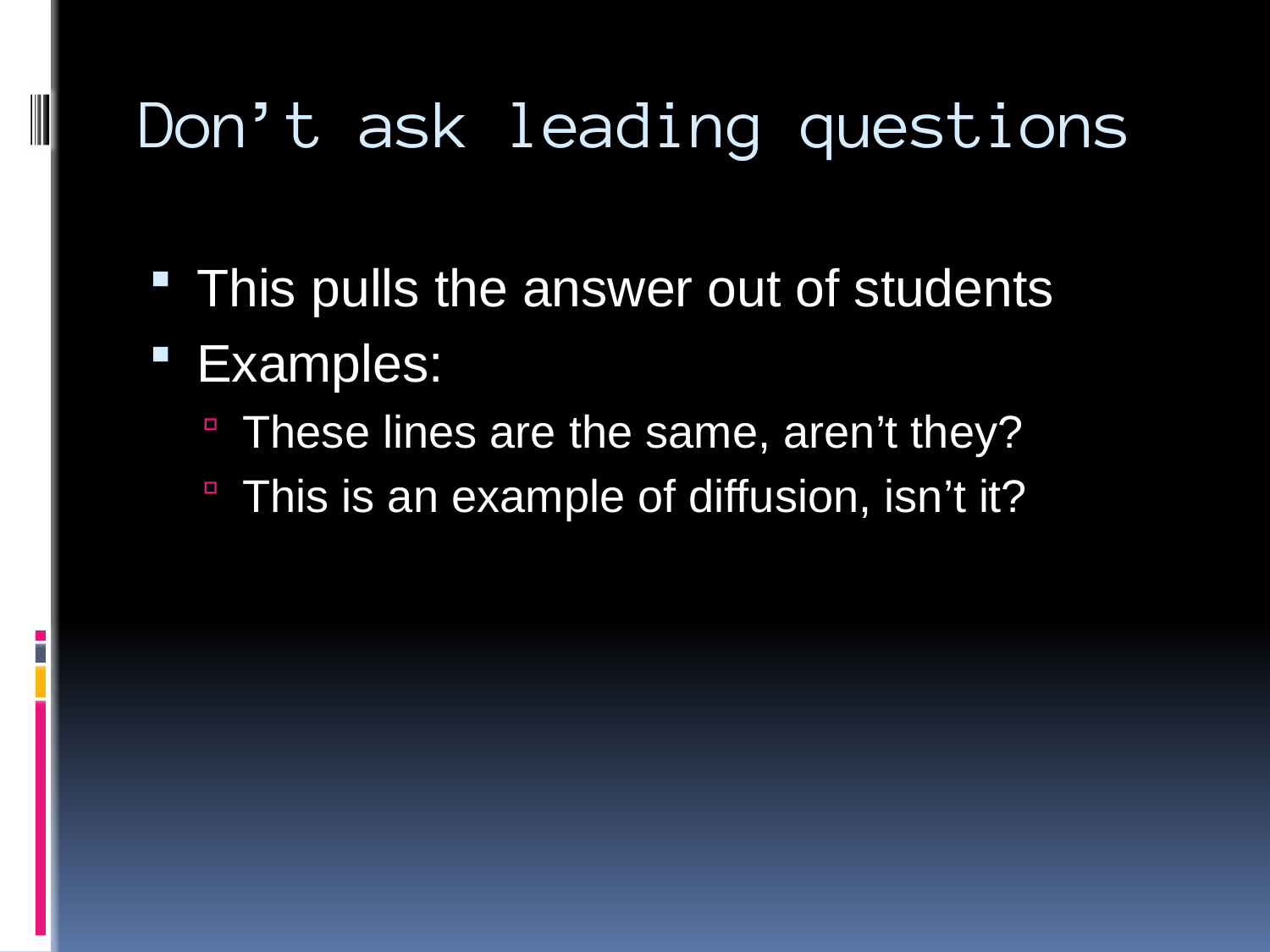

# Don’t ask leading questions
This pulls the answer out of students
Examples:
These lines are the same, aren’t they?
This is an example of diffusion, isn’t it?